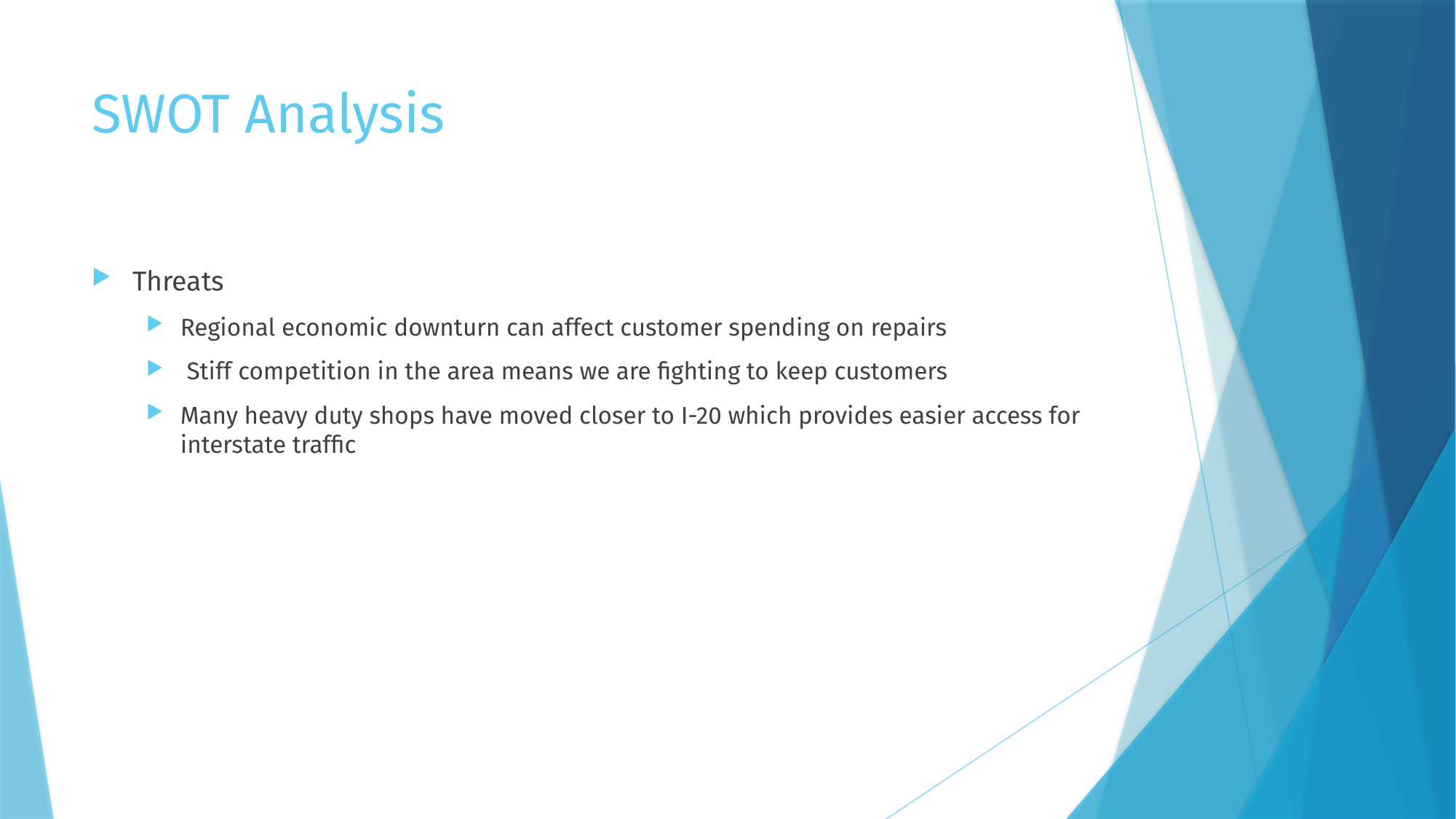

# SWOT Analysis
Threats
Regional economic downturn can affect customer spending on repairs
 Stiff competition in the area means we are fighting to keep customers
Many heavy duty shops have moved closer to I-20 which provides easier access for interstate traffic